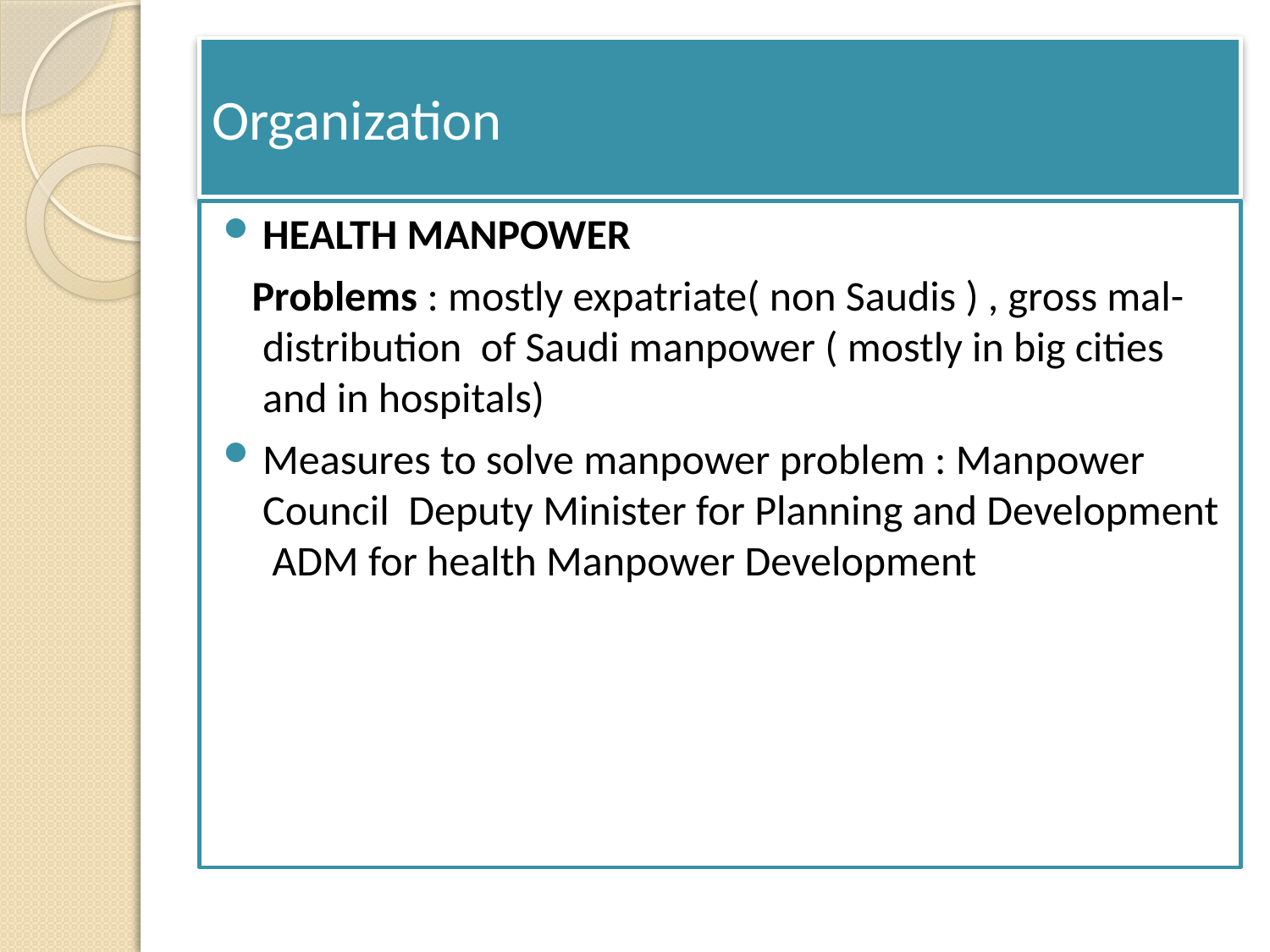

# Organization
HEALTH MANPOWER
   Problems : mostly expatriate( non Saudis ) , gross mal-distribution  of Saudi manpower ( mostly in big cities and in hospitals)
Measures to solve manpower problem : Manpower Council  Deputy Minister for Planning and Development  ADM for health Manpower Development